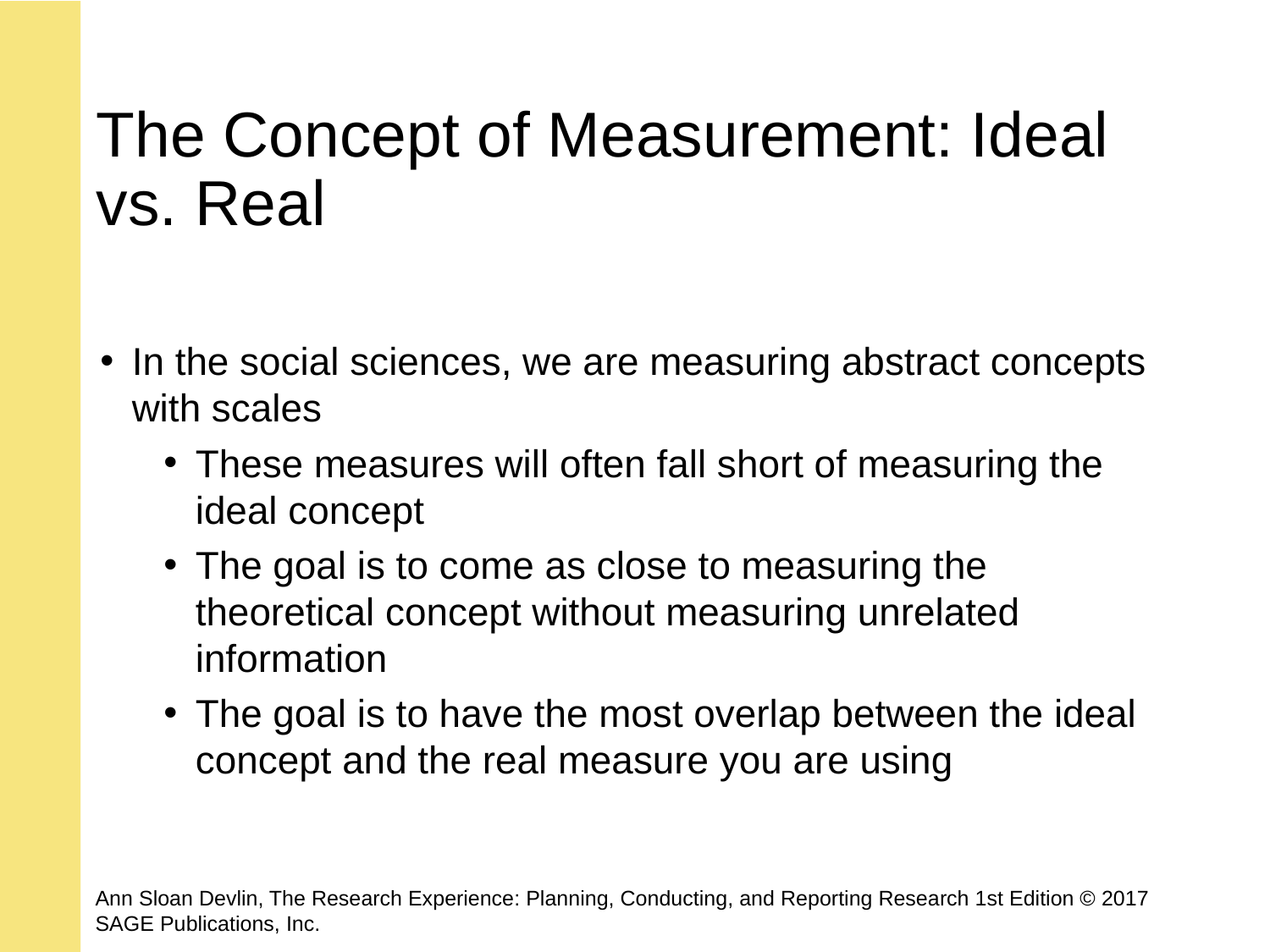

# The Concept of Measurement: Ideal vs. Real
In the social sciences, we are measuring abstract concepts with scales
These measures will often fall short of measuring the ideal concept
The goal is to come as close to measuring the theoretical concept without measuring unrelated information
The goal is to have the most overlap between the ideal concept and the real measure you are using